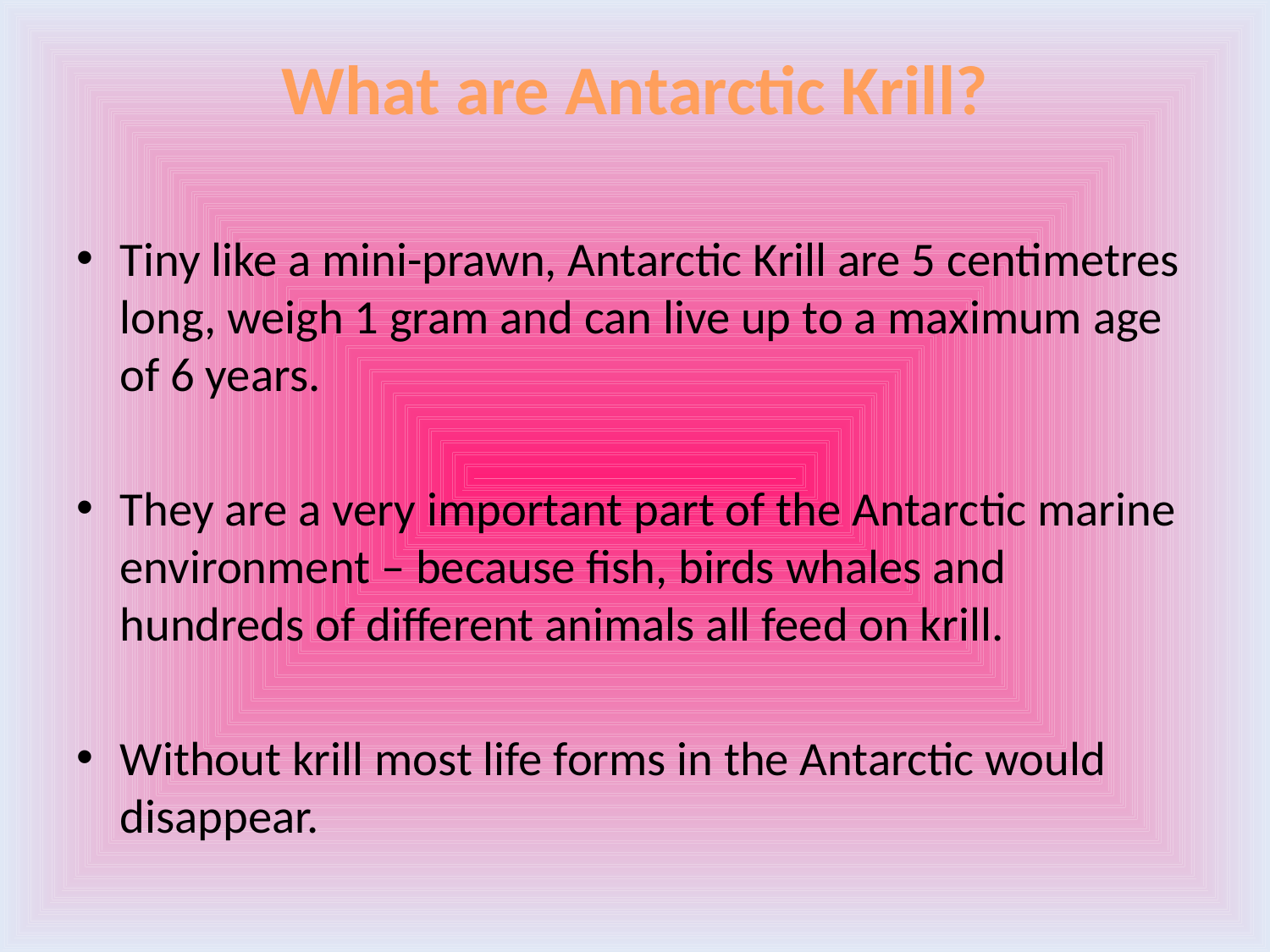

# What are Antarctic Krill?
Tiny like a mini-prawn, Antarctic Krill are 5 centimetres long, weigh 1 gram and can live up to a maximum age of 6 years.

They are a very important part of the Antarctic marine environment – because fish, birds whales and hundreds of different animals all feed on krill.

Without krill most life forms in the Antarctic would disappear.